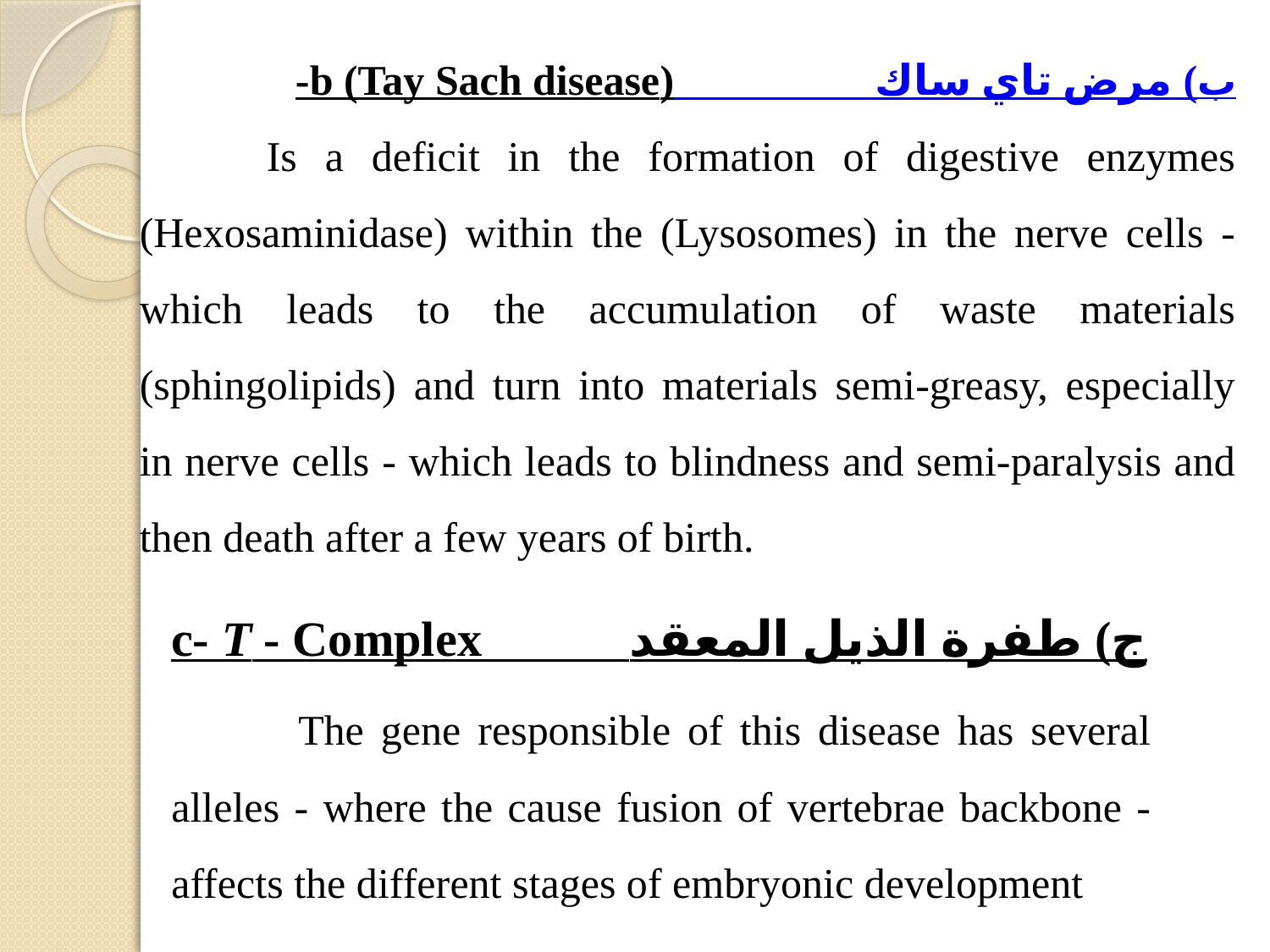

ب) مرض تاي ساك                   (Tay Sach disease) b-
	Is a deficit in the formation of digestive enzymes (Hexosaminidase) within the (Lysosomes) in the nerve cells - which leads to the accumulation of waste materials (sphingolipids) and turn into materials semi-greasy, especially in nerve cells - which leads to blindness and semi-paralysis and then death after a few years of birth.
ج) طفرة الذيل المعقد            c- T - Complex
	The gene responsible of this disease has several alleles - where the cause fusion of vertebrae backbone - affects the different stages of embryonic development